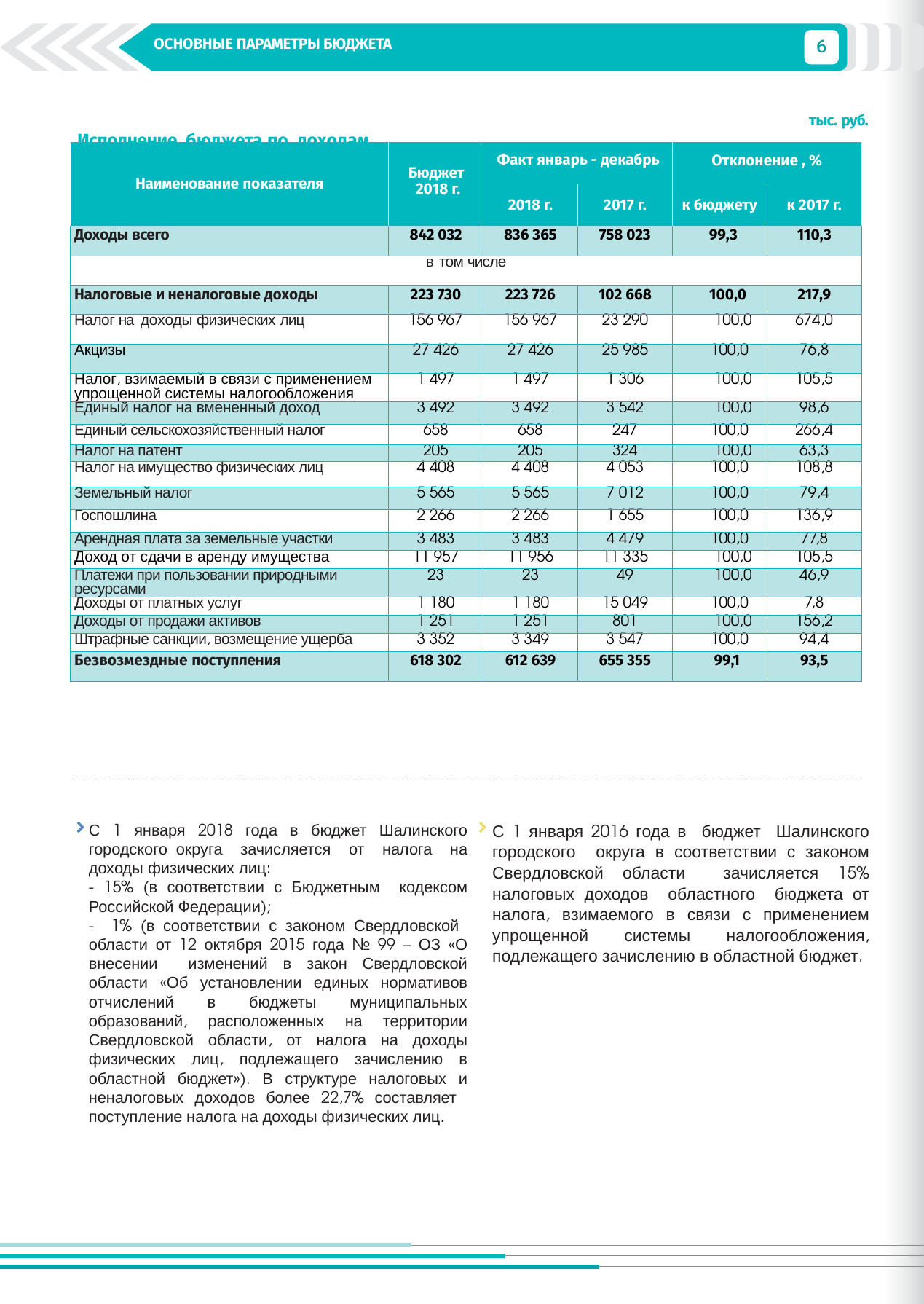

6

ОСНОВНЫЕ ПАРАМЕТРЫ БЮДЖЕТА

	ОСНОВНЫЕ ПАРАМЕТРЫ БЮДЖЕТА

Исполнение  бюджета по  доходам
тыс. руб.
| Наименование показателя | Бюджет 2018 г. | Факт январь - декабрь |  | Отклонение , % |  |
| --- | --- | --- | --- | --- | --- |
|  |  | 2018 г. | 2017 г. | к бюджету | к 2017 г. |
| Доходы всего | 842 032 | 836 365 | 758 023 | 99,3 | 110,3 |
| в том числе |  |  |  |  |  |
| Налоговые и неналоговые доходы | 223 730 | 223 726 | 102 668 | 100,0 | 217,9 |
| Налог на доходы физических лиц | 156 967 | 156 967 | 23 290 | 100,0 | 674,0 |
| Акцизы | 27 426 | 27 426 | 25 985 | 100,0 | 76,8 |
| Налог, взимаемый в связи с применением упрощенной системы налогообложения | 1 497 | 1 497 | 1 306 | 100,0 | 105,5 |
| Единый налог на вмененный доход | 3 492 | 3 492 | 3 542 | 100,0 | 98,6 |
| Единый сельскохозяйственный налог | 658 | 658 | 247 | 100,0 | 266,4 |
| Налог на патент | 205 | 205 | 324 | 100,0 | 63,3 |
| Налог на имущество физических лиц | 4 408 | 4 408 | 4 053 | 100,0 | 108,8 |
| Земельный налог | 5 565 | 5 565 | 7 012 | 100,0 | 79,4 |
| Госпошлина | 2 266 | 2 266 | 1 655 | 100,0 | 136,9 |
| Арендная плата за земельные участки | 3 483 | 3 483 | 4 479 | 100,0 | 77,8 |
| Доход от сдачи в аренду имущества | 11 957 | 11 956 | 11 335 | 100,0 | 105,5 |
| Платежи при пользовании природными ресурсами | 23 | 23 | 49 | 100,0 | 46,9 |
| Доходы от платных услуг | 1 180 | 1 180 | 15 049 | 100,0 | 7,8 |
| Доходы от продажи активов | 1 251 | 1 251 | 801 | 100,0 | 156,2 |
| Штрафные санкции, возмещение ущерба | 3 352 | 3 349 | 3 547 | 100,0 | 94,4 |
| Безвозмездные поступления | 618 302 | 612 639 | 655 355 | 99,1 | 93,5 |

С 1 января 2018 года в бюджет Шалинского городского округа  зачисляется  от  налога  на доходы физических лиц:
- 15% (в соответствии с Бюджетным  кодексом Российской Федерации);
-  1% (в соответствии с законом Свердловской  области от 12 октября 2015 года № 99 – ОЗ «О внесении  изменений в закон Свердловской области «Об установлении единых нормативов отчислений в бюджеты муниципальных образований, расположенных на территории Свердловской области, от налога на доходы физических лиц, подлежащего зачислению в областной бюджет»). В структуре налоговых и неналоговых доходов более 22,7% составляет  поступление налога на доходы физических лиц.

С 1 января 2016 года в  бюджет  Шалинского городского  округа в соответствии с законом Свердловской области  зачисляется 15% налоговых доходов  областного  бюджета от налога, взимаемого в связи с применением упрощенной системы налогообложения, подлежащего зачислению в областной бюджет.